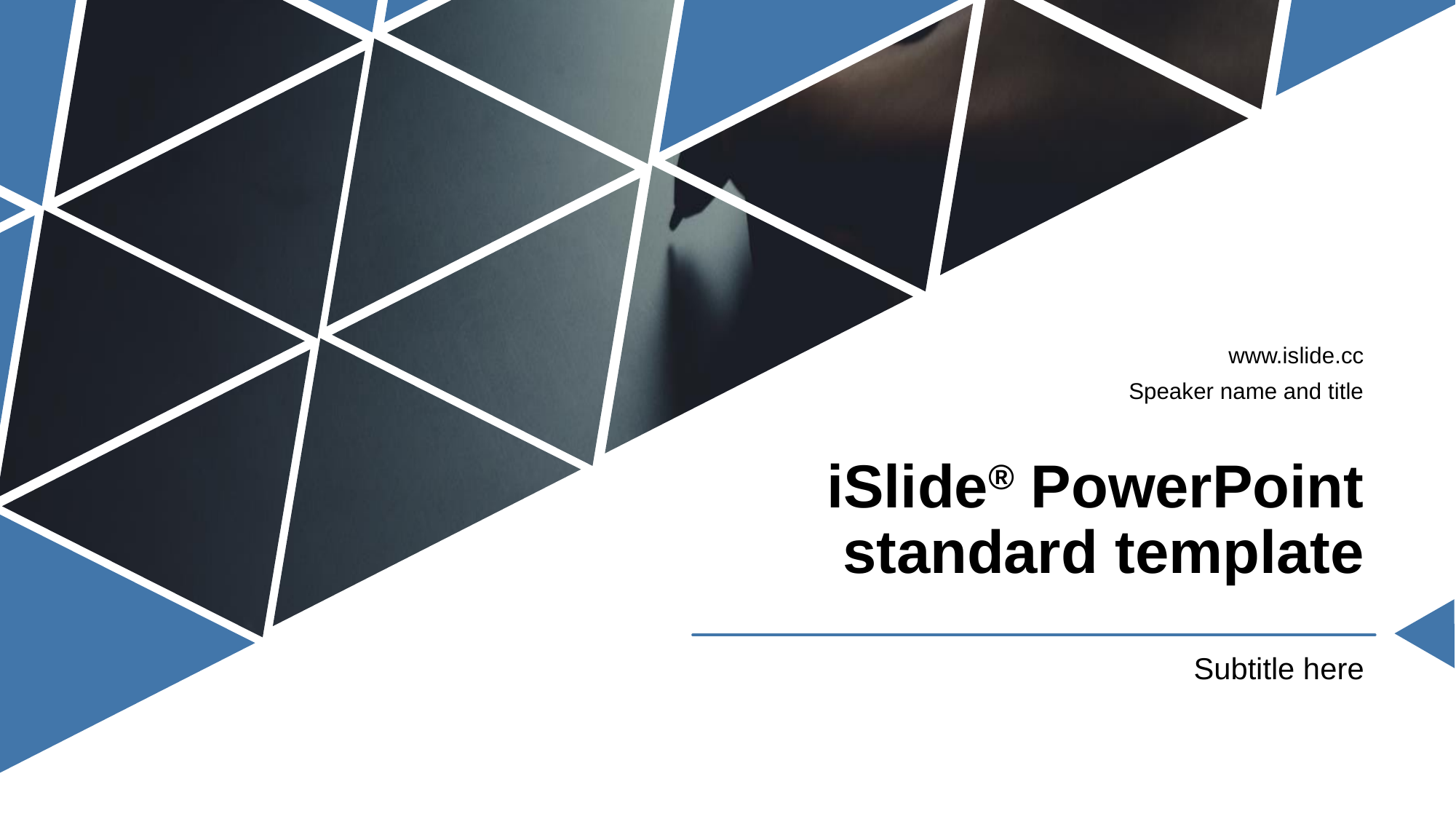

www.islide.cc
Speaker name and title
# iSlide® PowerPoint standard template

Subtitle here